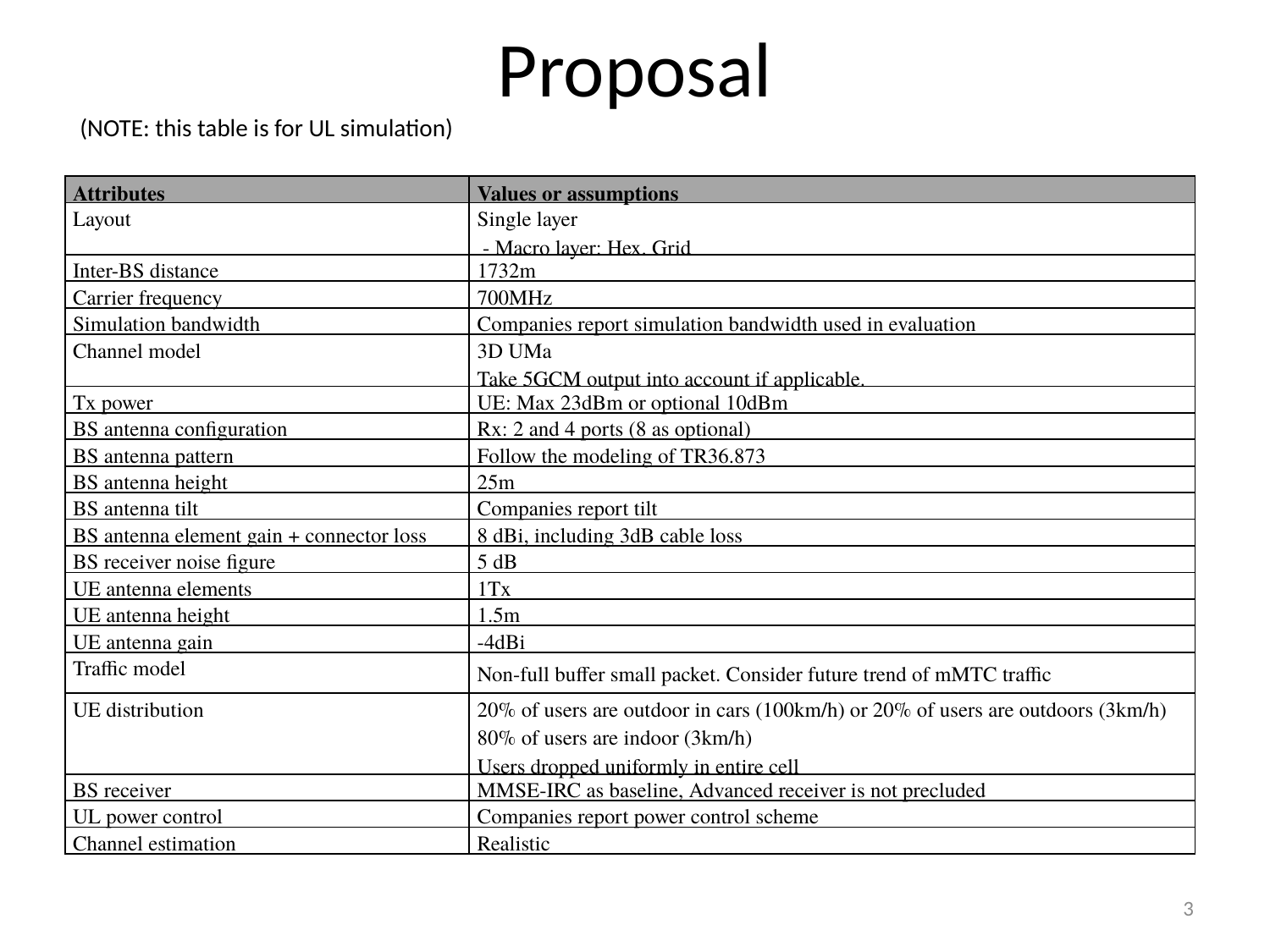

# Proposal
(NOTE: this table is for UL simulation)
| Attributes | Values or assumptions |
| --- | --- |
| Layout | Single layer - Macro layer: Hex. Grid |
| Inter-BS distance | 1732m |
| Carrier frequency | 700MHz |
| Simulation bandwidth | Companies report simulation bandwidth used in evaluation |
| Channel model | 3D UMa Take 5GCM output into account if applicable. |
| Tx power | UE: Max 23dBm or optional 10dBm |
| BS antenna configuration | Rx: 2 and 4 ports (8 as optional) |
| BS antenna pattern | Follow the modeling of TR36.873 |
| BS antenna height | 25m |
| BS antenna tilt | Companies report tilt |
| BS antenna element gain + connector loss | 8 dBi, including 3dB cable loss |
| BS receiver noise figure | 5 dB |
| UE antenna elements | 1Tx |
| UE antenna height | 1.5m |
| UE antenna gain | -4dBi |
| Traffic model | Non-full buffer small packet. Consider future trend of mMTC traffic |
| UE distribution | 20% of users are outdoor in cars (100km/h) or 20% of users are outdoors (3km/h) 80% of users are indoor (3km/h) Users dropped uniformly in entire cell |
| BS receiver | MMSE-IRC as baseline, Advanced receiver is not precluded |
| UL power control | Companies report power control scheme |
| Channel estimation | Realistic |
3